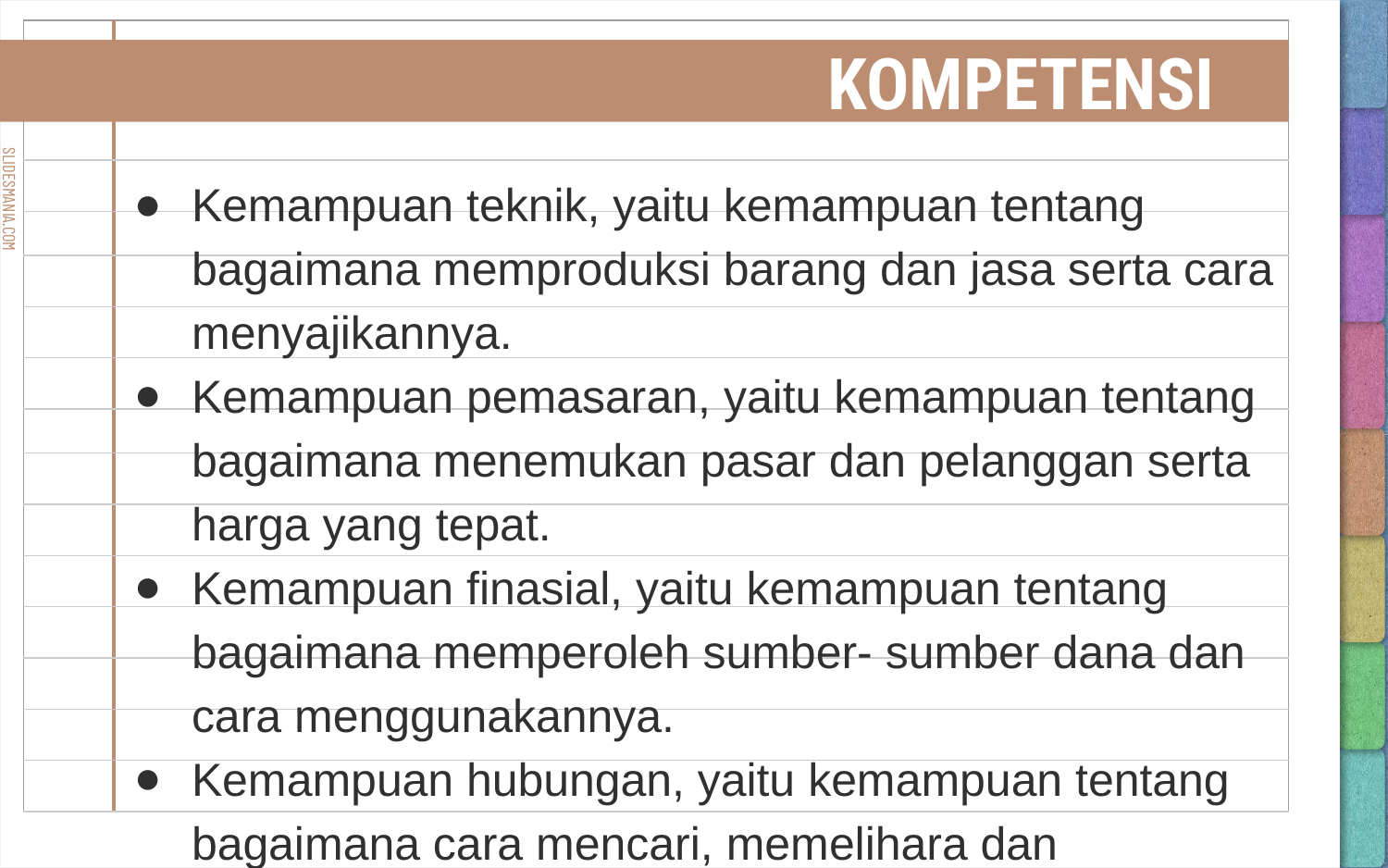

# KOMPETENSI
Kemampuan teknik, yaitu kemampuan tentang bagaimana memproduksi barang dan jasa serta cara menyajikannya.
Kemampuan pemasaran, yaitu kemampuan tentang bagaimana menemukan pasar dan pelanggan serta harga yang tepat.
Kemampuan finasial, yaitu kemampuan tentang bagaimana memperoleh sumber- sumber dana dan cara menggunakannya.
Kemampuan hubungan, yaitu kemampuan tentang bagaimana cara mencari, memelihara dan mengembangkan relasi, dan kemampuan komunikasi serta negosiasi.